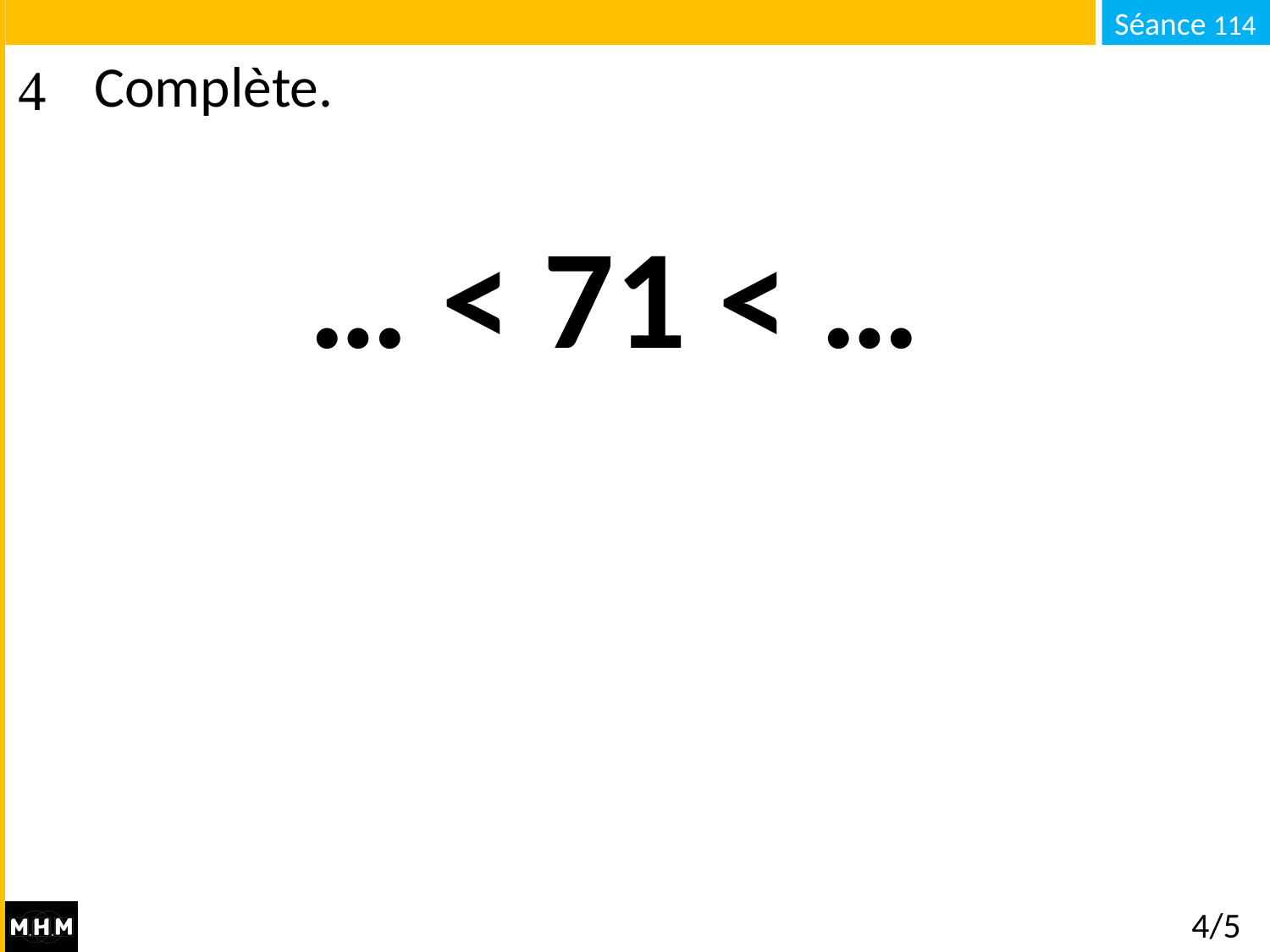

# Complète.
… < 71 < …
4/5